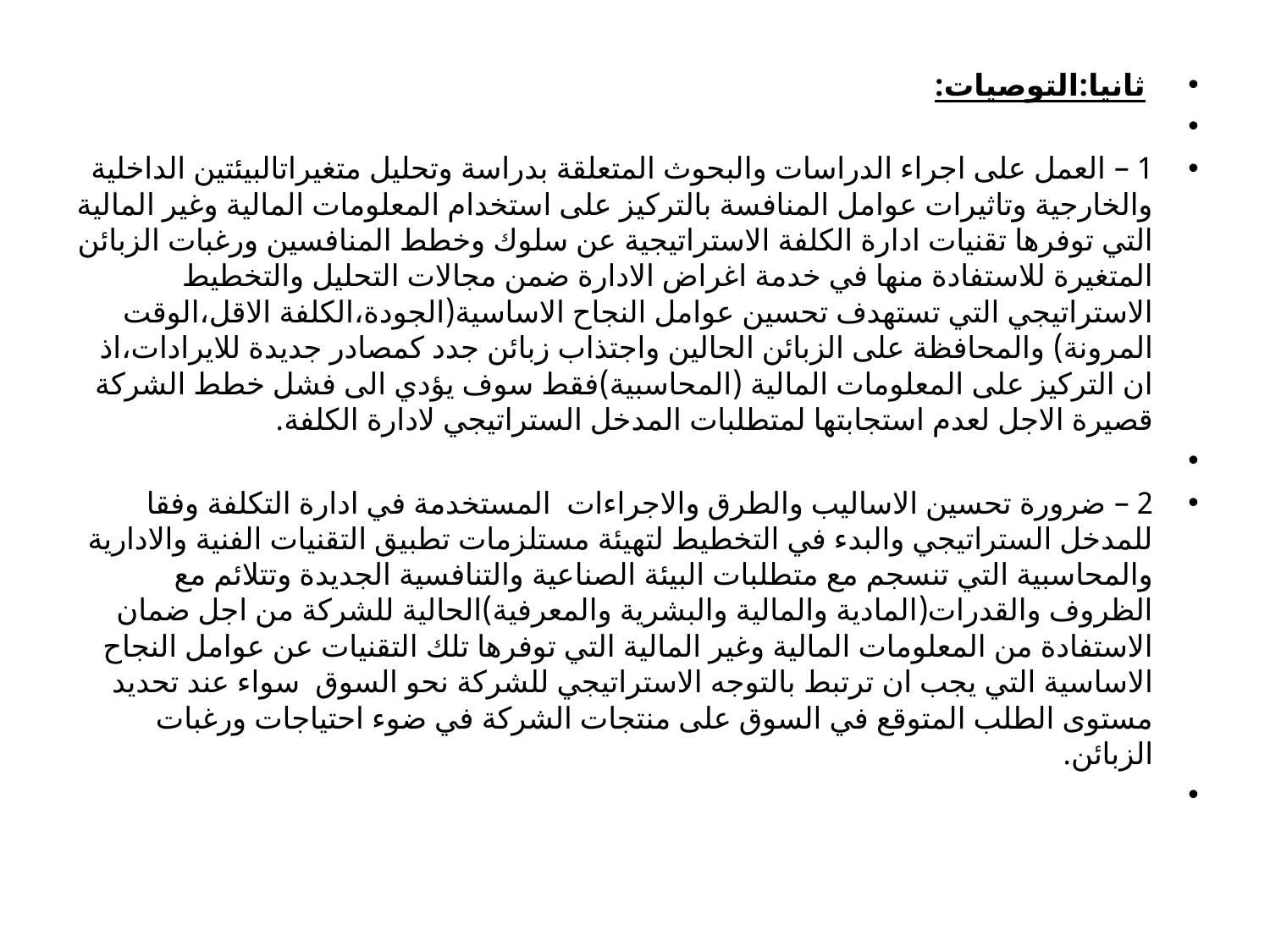

#
 ثانيا:التوصيات:

1 – العمل على اجراء الدراسات والبحوث المتعلقة بدراسة وتحليل متغيراتالبيئتين الداخلية والخارجية وتاثيرات عوامل المنافسة بالتركيز على استخدام المعلومات المالية وغير المالية التي توفرها تقنيات ادارة الكلفة الاستراتيجية عن سلوك وخطط المنافسين ورغبات الزبائن المتغيرة للاستفادة منها في خدمة اغراض الادارة ضمن مجالات التحليل والتخطيط الاستراتيجي التي تستهدف تحسين عوامل النجاح الاساسية(الجودة،الكلفة الاقل،الوقت المرونة) والمحافظة على الزبائن الحالين واجتذاب زبائن جدد كمصادر جديدة للايرادات،اذ ان التركيز على المعلومات المالية (المحاسبية)فقط سوف يؤدي الى فشل خطط الشركة قصيرة الاجل لعدم استجابتها لمتطلبات المدخل الستراتيجي لادارة الكلفة.

2 – ضرورة تحسين الاساليب والطرق والاجراءات  المستخدمة في ادارة التكلفة وفقا للمدخل الستراتيجي والبدء في التخطيط لتهيئة مستلزمات تطبيق التقنيات الفنية والادارية والمحاسبية التي تنسجم مع متطلبات البيئة الصناعية والتنافسية الجديدة وتتلائم مع الظروف والقدرات(المادية والمالية والبشرية والمعرفية)الحالية للشركة من اجل ضمان الاستفادة من المعلومات المالية وغير المالية التي توفرها تلك التقنيات عن عوامل النجاح الاساسية التي يجب ان ترتبط بالتوجه الاستراتيجي للشركة نحو السوق  سواء عند تحديد مستوى الطلب المتوقع في السوق على منتجات الشركة في ضوء احتياجات ورغبات الزبائن.